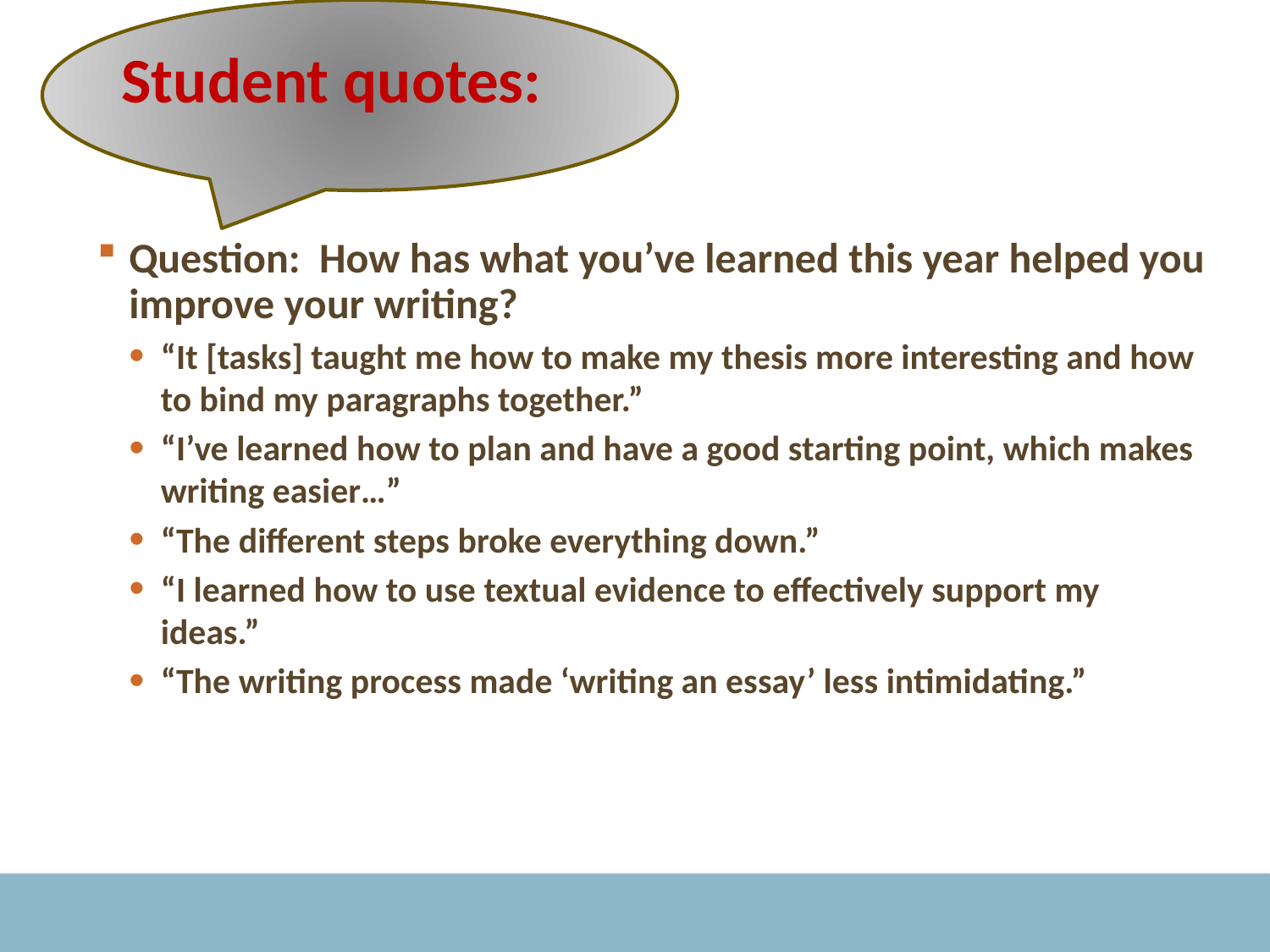

# Student quotes:
Question:  How has what you’ve learned this year helped you improve your writing?
“It [tasks] taught me how to make my thesis more interesting and how to bind my paragraphs together.”
“I’ve learned how to plan and have a good starting point, which makes writing easier…”
“The different steps broke everything down.”
“I learned how to use textual evidence to effectively support my ideas.”
“The writing process made ‘writing an essay’ less intimidating.”